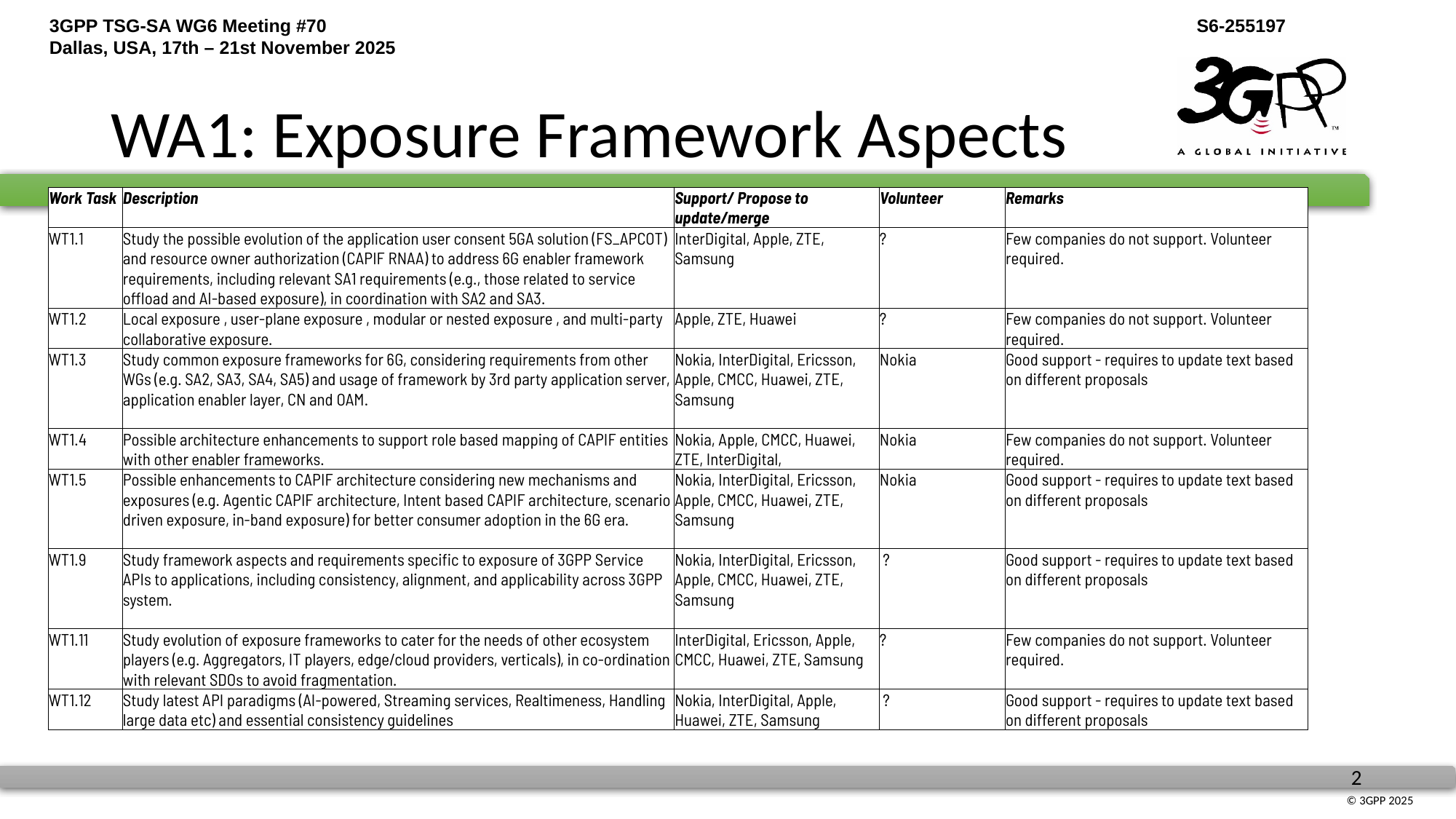

# WA1: Exposure Framework Aspects
| Work Task | Description | Support/ Propose to update/merge | Volunteer | Remarks |
| --- | --- | --- | --- | --- |
| WT1.1 | Study the possible evolution of the application user consent 5GA solution (FS\_APCOT) and resource owner authorization (CAPIF RNAA) to address 6G enabler framework requirements, including relevant SA1 requirements (e.g., those related to service offload and AI-based exposure), in coordination with SA2 and SA3. | InterDigital, Apple, ZTE, Samsung | ? | Few companies do not support. Volunteer required. |
| WT1.2 | Local exposure , user-plane exposure , modular or nested exposure , and multi-party collaborative exposure. | Apple, ZTE, Huawei | ? | Few companies do not support. Volunteer required. |
| WT1.3 | Study common exposure frameworks for 6G, considering requirements from other WGs (e.g. SA2, SA3, SA4, SA5) and usage of framework by 3rd party application server, application enabler layer, CN and OAM. | Nokia, InterDigital, Ericsson, Apple, CMCC, Huawei, ZTE, Samsung | Nokia | Good support - requires to update text based on different proposals |
| WT1.4 | Possible architecture enhancements to support role based mapping of CAPIF entities with other enabler frameworks. | Nokia, Apple, CMCC, Huawei, ZTE, InterDigital, | Nokia | Few companies do not support. Volunteer required. |
| WT1.5 | Possible enhancements to CAPIF architecture considering new mechanisms and exposures (e.g. Agentic CAPIF architecture, Intent based CAPIF architecture, scenario driven exposure, in-band exposure) for better consumer adoption in the 6G era. | Nokia, InterDigital, Ericsson, Apple, CMCC, Huawei, ZTE, Samsung | Nokia | Good support - requires to update text based on different proposals |
| WT1.9 | Study framework aspects and requirements specific to exposure of 3GPP Service APIs to applications, including consistency, alignment, and applicability across 3GPP system. | Nokia, InterDigital, Ericsson, Apple, CMCC, Huawei, ZTE, Samsung | ? | Good support - requires to update text based on different proposals |
| WT1.11 | Study evolution of exposure frameworks to cater for the needs of other ecosystem players (e.g. Aggregators, IT players, edge/cloud providers, verticals), in co-ordination with relevant SDOs to avoid fragmentation. | InterDigital, Ericsson, Apple, CMCC, Huawei, ZTE, Samsung | ? | Few companies do not support. Volunteer required. |
| WT1.12 | Study latest API paradigms (AI-powered, Streaming services, Realtimeness, Handling large data etc) and essential consistency guidelines | Nokia, InterDigital, Apple, Huawei, ZTE, Samsung | ? | Good support - requires to update text based on different proposals |